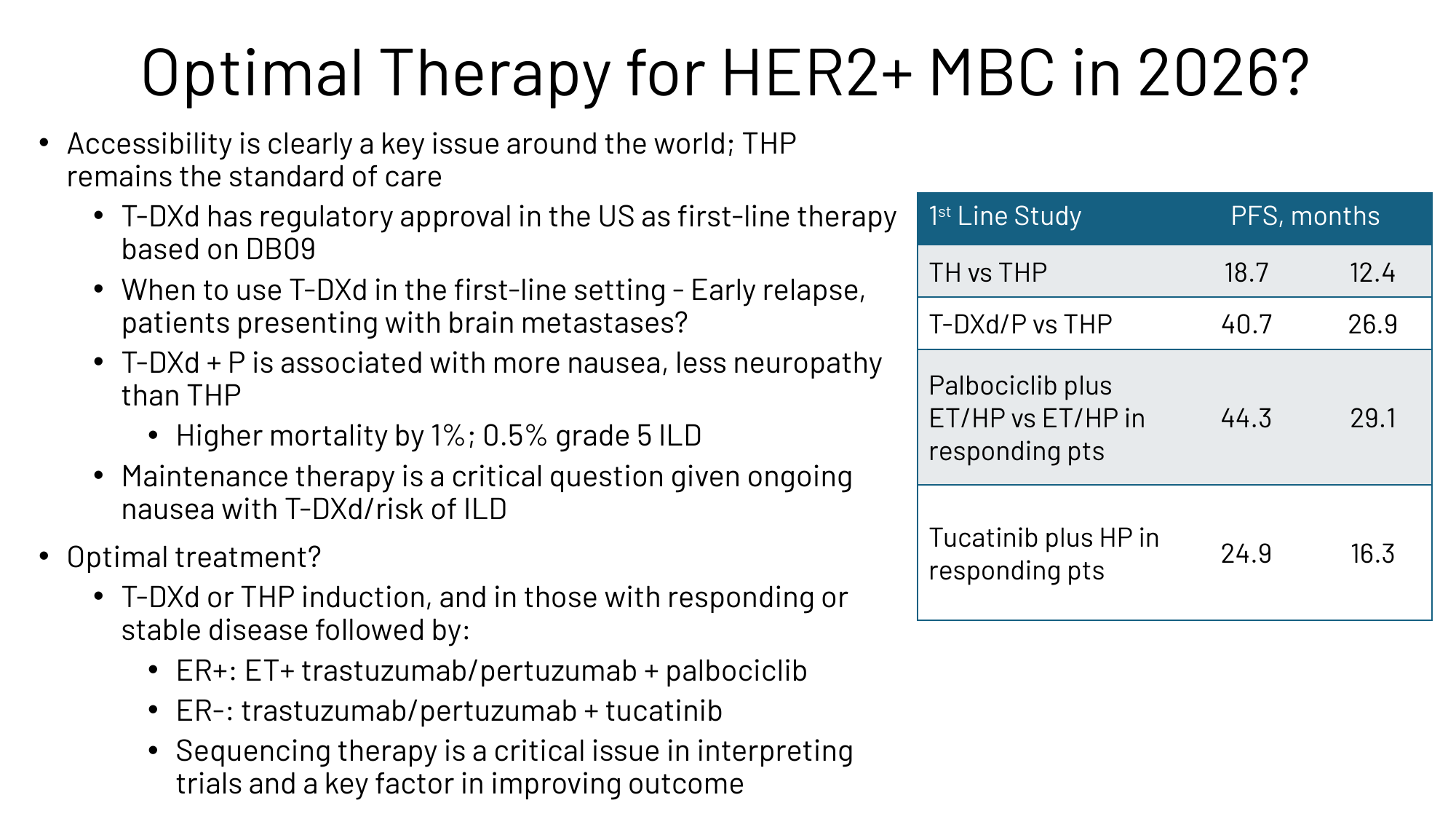

# Optimal Therapy for HER2+ MBC in 2026?
Accessibility is clearly a key issue around the world; THP remains the standard of care
T-DXd has regulatory approval in the US as first-line therapy based on DB09
When to use T-DXd in the first-line setting - Early relapse, patients presenting with brain metastases?
T-DXd + P is associated with more nausea, less neuropathy than THP
Higher mortality by 1%; 0.5% grade 5 ILD
Maintenance therapy is a critical question given ongoing nausea with T-DXd/risk of ILD
Optimal treatment?
T-DXd or THP induction, and in those with responding or stable disease followed by:
ER+: ET+ trastuzumab/pertuzumab + palbociclib
ER-: trastuzumab/pertuzumab + tucatinib
Sequencing therapy is a critical issue in interpreting trials and a key factor in improving outcome

| 1st Line Study | PFS, months |  |
| --- | --- | --- |
| TH vs THP | 18.7 | 12.4 |
| T-DXd/P vs THP | 40.7 | 26.9 |
| Palbociclib plus ET/HP vs ET/HP in responding pts | 44.3 | 29.1 |
| Tucatinib plus HP in responding pts | 24.9 | 16.3 |